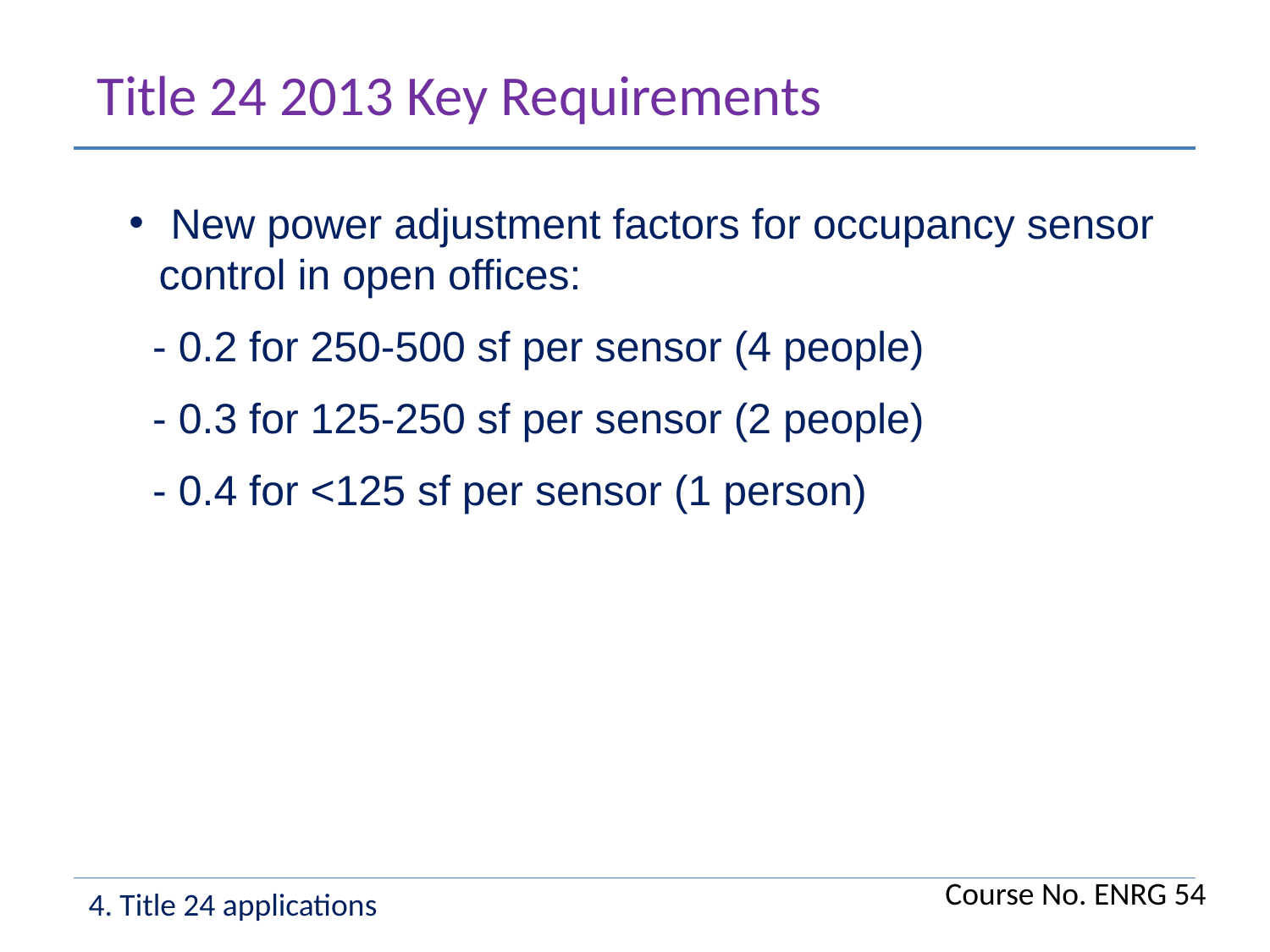

Title 24 2013 Key Requirements
 New power adjustment factors for occupancy sensor control in open offices:
  - 0.2 for 250-500 sf per sensor (4 people)
  - 0.3 for 125-250 sf per sensor (2 people)
  - 0.4 for <125 sf per sensor (1 person)
Course No. ENRG 54
4. Title 24 applications